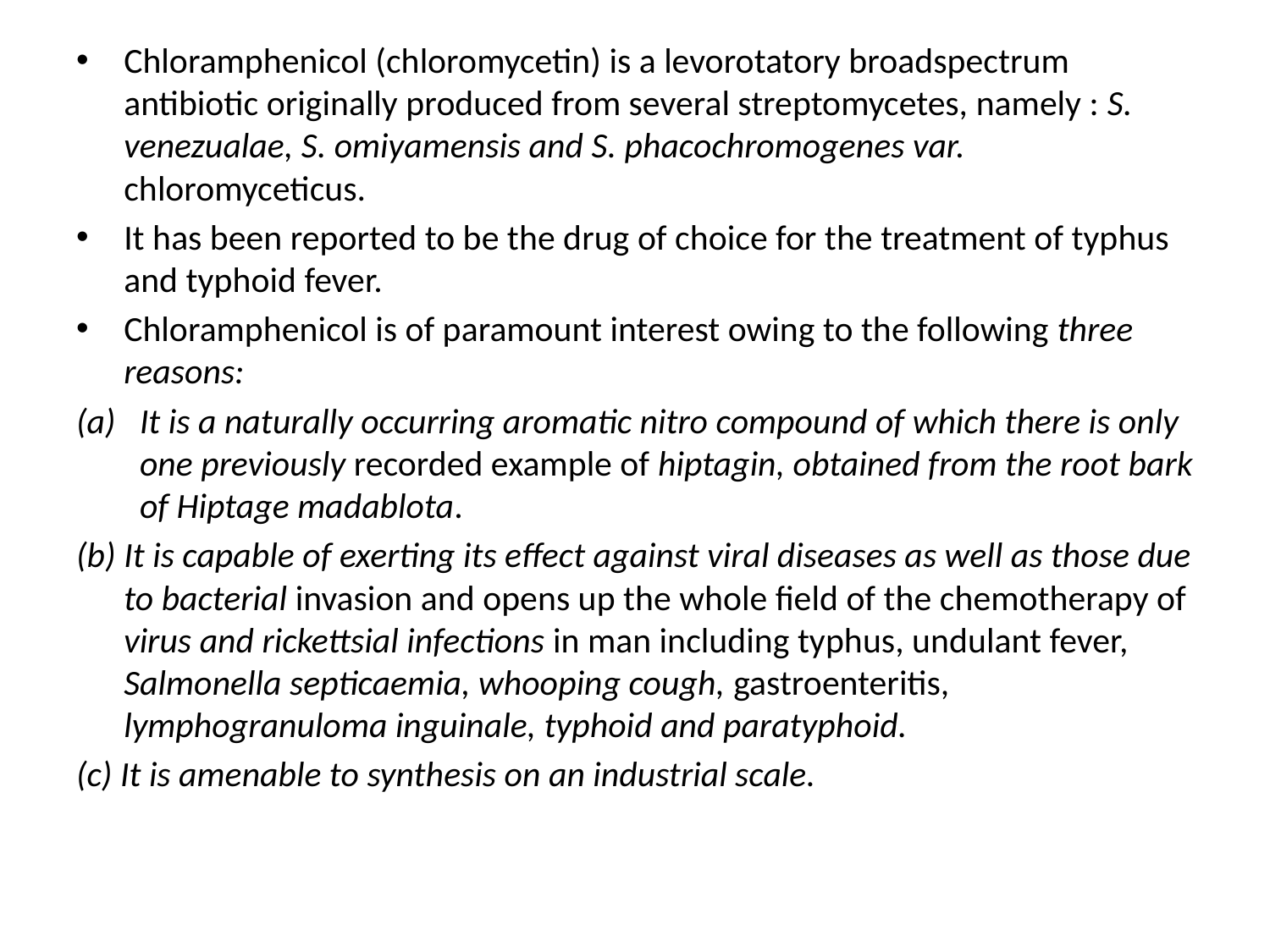

Chloramphenicol (chloromycetin) is a levorotatory broadspectrum antibiotic originally produced from several streptomycetes, namely : S. venezualae, S. omiyamensis and S. phacochromogenes var. chloromyceticus.
It has been reported to be the drug of choice for the treatment of typhus and typhoid fever.
Chloramphenicol is of paramount interest owing to the following three reasons:
It is a naturally occurring aromatic nitro compound of which there is only one previously recorded example of hiptagin, obtained from the root bark of Hiptage madablota.
(b) It is capable of exerting its effect against viral diseases as well as those due to bacterial invasion and opens up the whole field of the chemotherapy of virus and rickettsial infections in man including typhus, undulant fever, Salmonella septicaemia, whooping cough, gastroenteritis, lymphogranuloma inguinale, typhoid and paratyphoid.
(c) It is amenable to synthesis on an industrial scale.

#